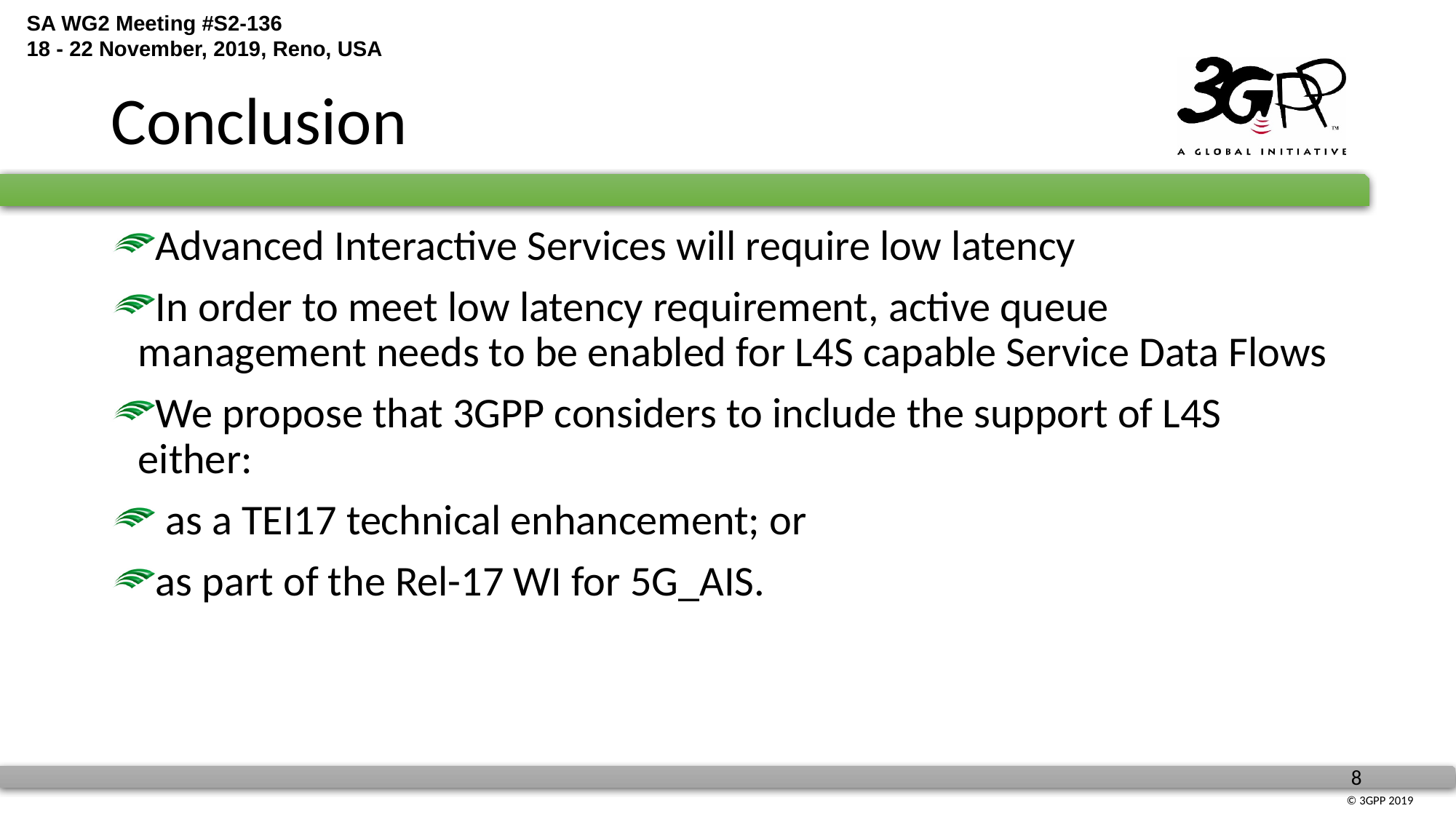

# Conclusion
Advanced Interactive Services will require low latency
In order to meet low latency requirement, active queue management needs to be enabled for L4S capable Service Data Flows
We propose that 3GPP considers to include the support of L4S either:
 as a TEI17 technical enhancement; or
as part of the Rel-17 WI for 5G_AIS.